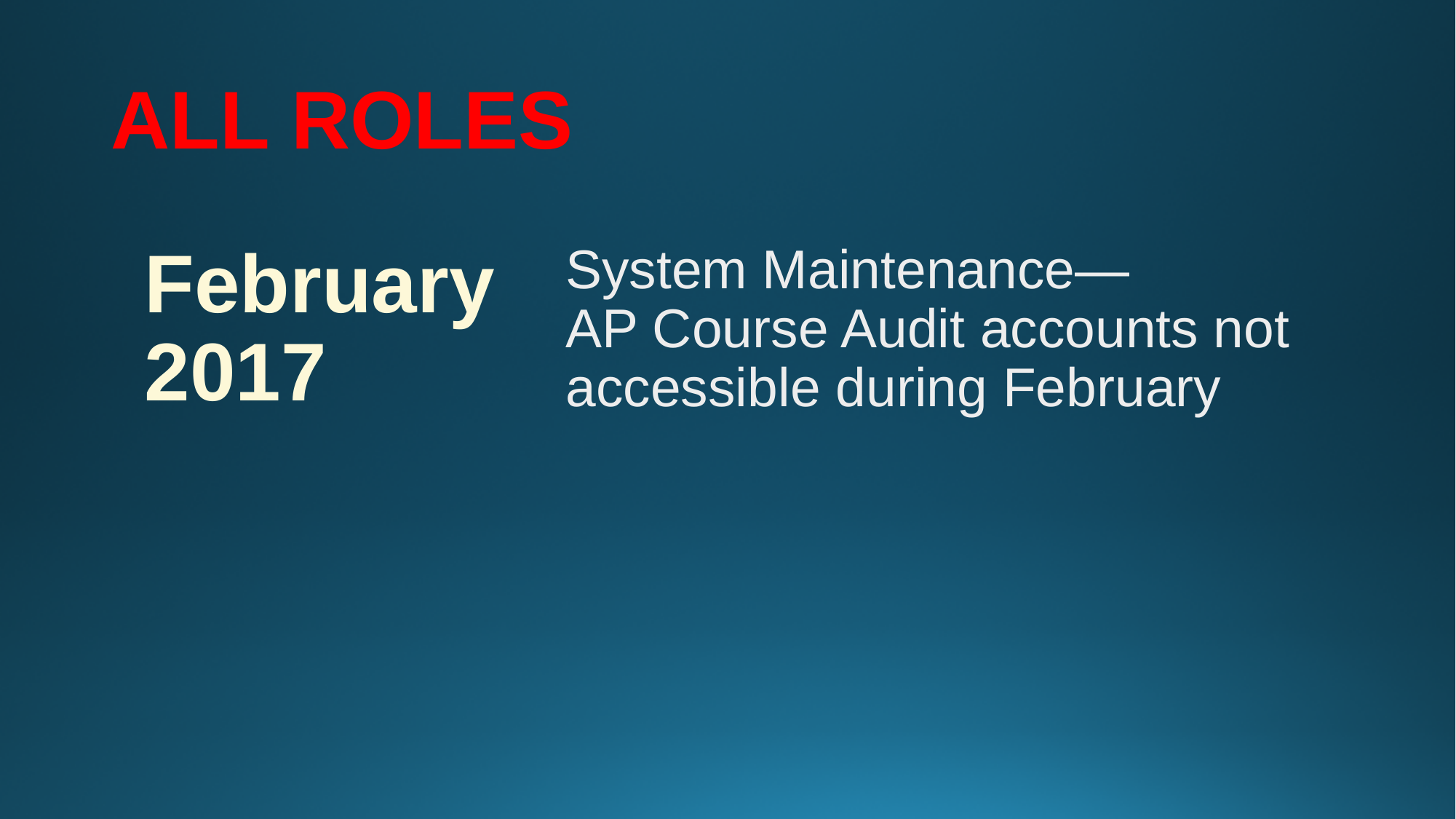

# ALL ROLES
February
2017
System Maintenance—
AP Course Audit accounts not accessible during February